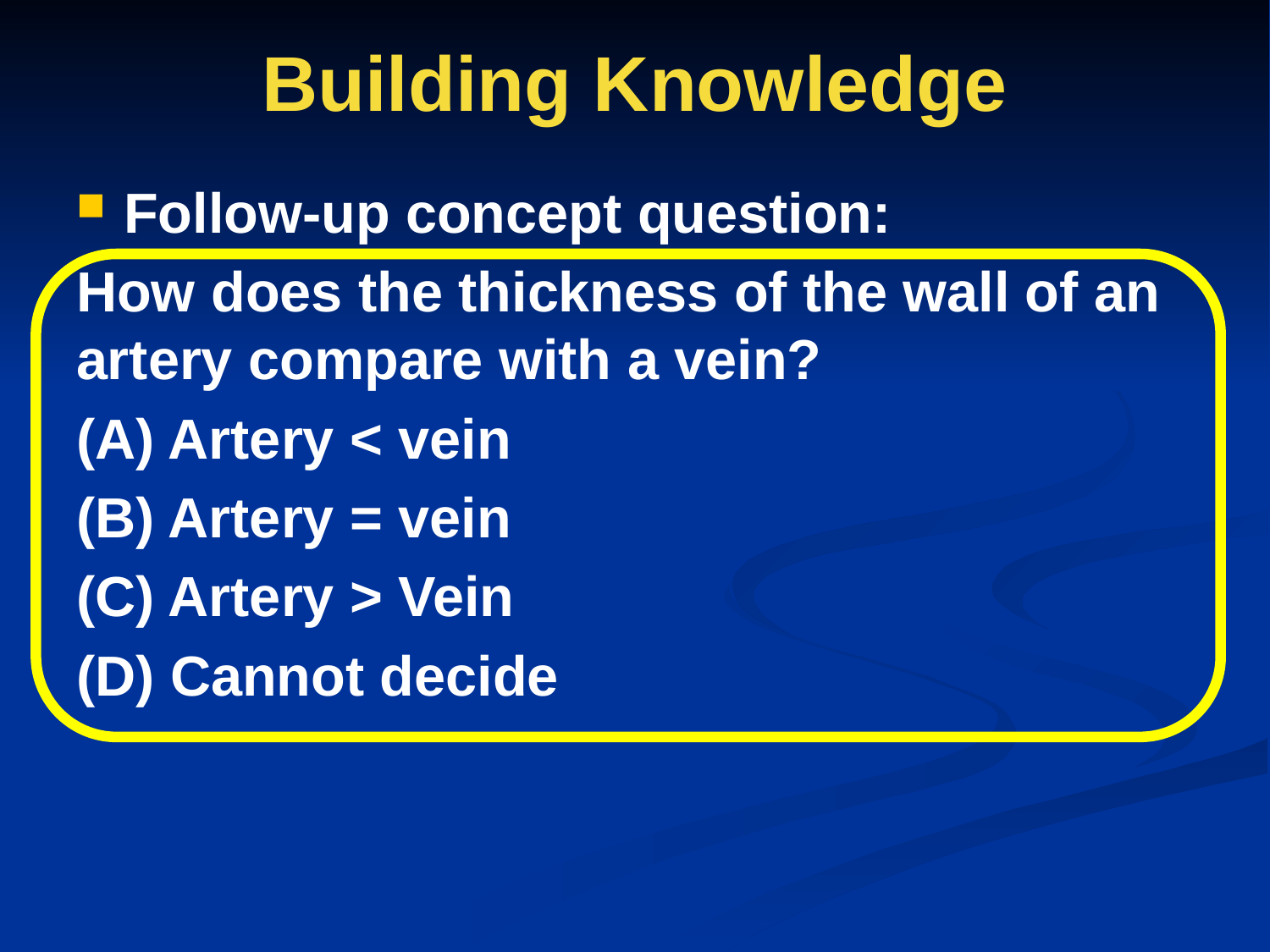

# Building Knowledge
Follow-up concept question:
How does the thickness of the wall of an artery compare with a vein?
(A) Artery < vein
(B) Artery = vein
(C) Artery > Vein
(D) Cannot decide